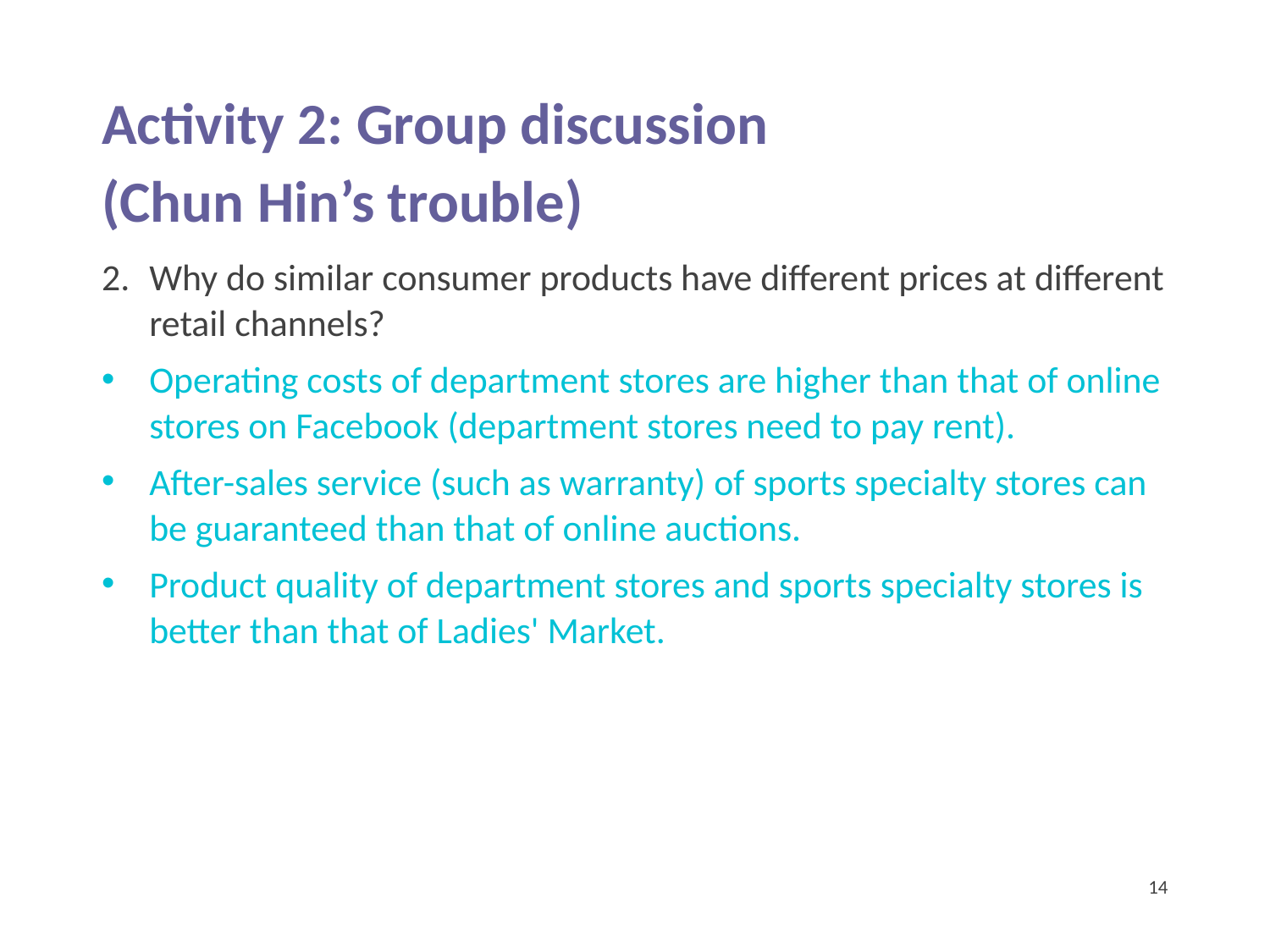

Activity 2: Group discussion
(Chun Hin’s trouble)
Why do similar consumer products have different prices at different retail channels?
Operating costs of department stores are higher than that of online stores on Facebook (department stores need to pay rent).
After-sales service (such as warranty) of sports specialty stores can be guaranteed than that of online auctions.
Product quality of department stores and sports specialty stores is better than that of Ladies' Market.

14